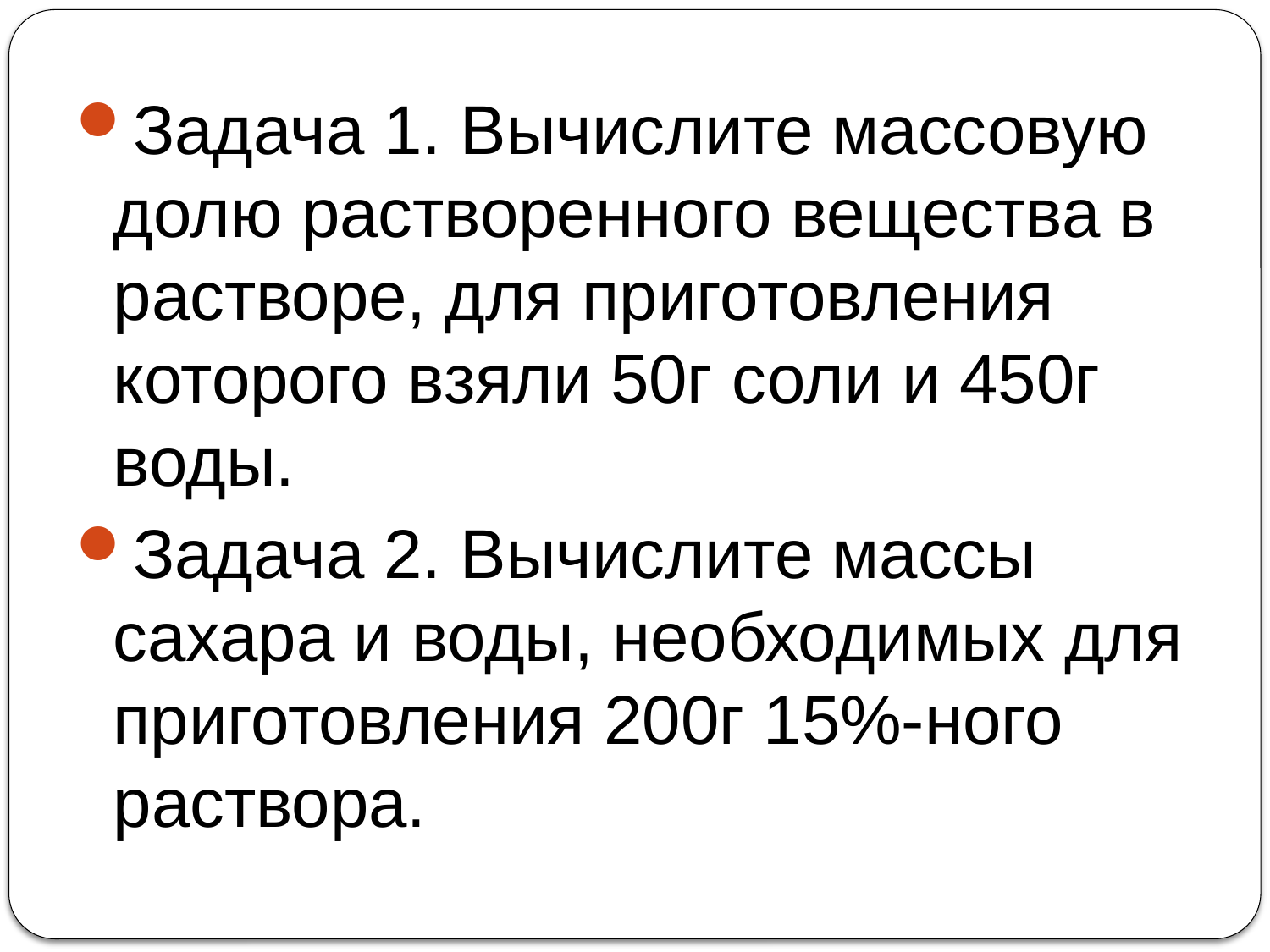

#
Задача 1. Вычислите массовую долю растворенного вещества в растворе, для приготовления которого взяли 50г соли и 450г воды.
Задача 2. Вычислите массы сахара и воды, необходимых для приготовления 200г 15%-ного раствора.